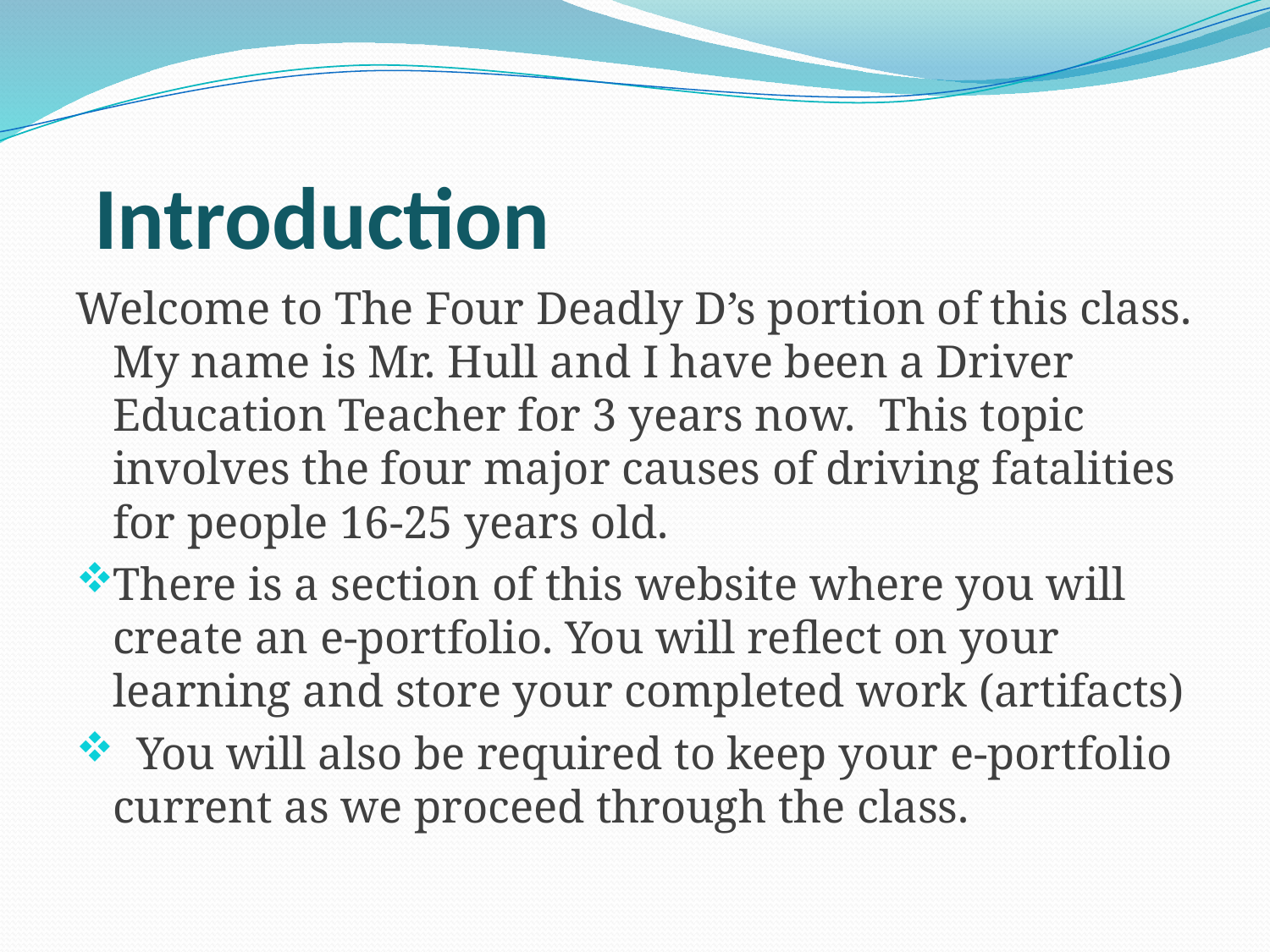

# Introduction

Welcome to The Four Deadly D’s portion of this class. My name is Mr. Hull and I have been a Driver Education Teacher for 3 years now.  This topic involves the four major causes of driving fatalities for people 16-25 years old.
There is a section of this website where you will create an e-portfolio. You will reflect on your learning and store your completed work (artifacts)
  You will also be required to keep your e-portfolio current as we proceed through the class.